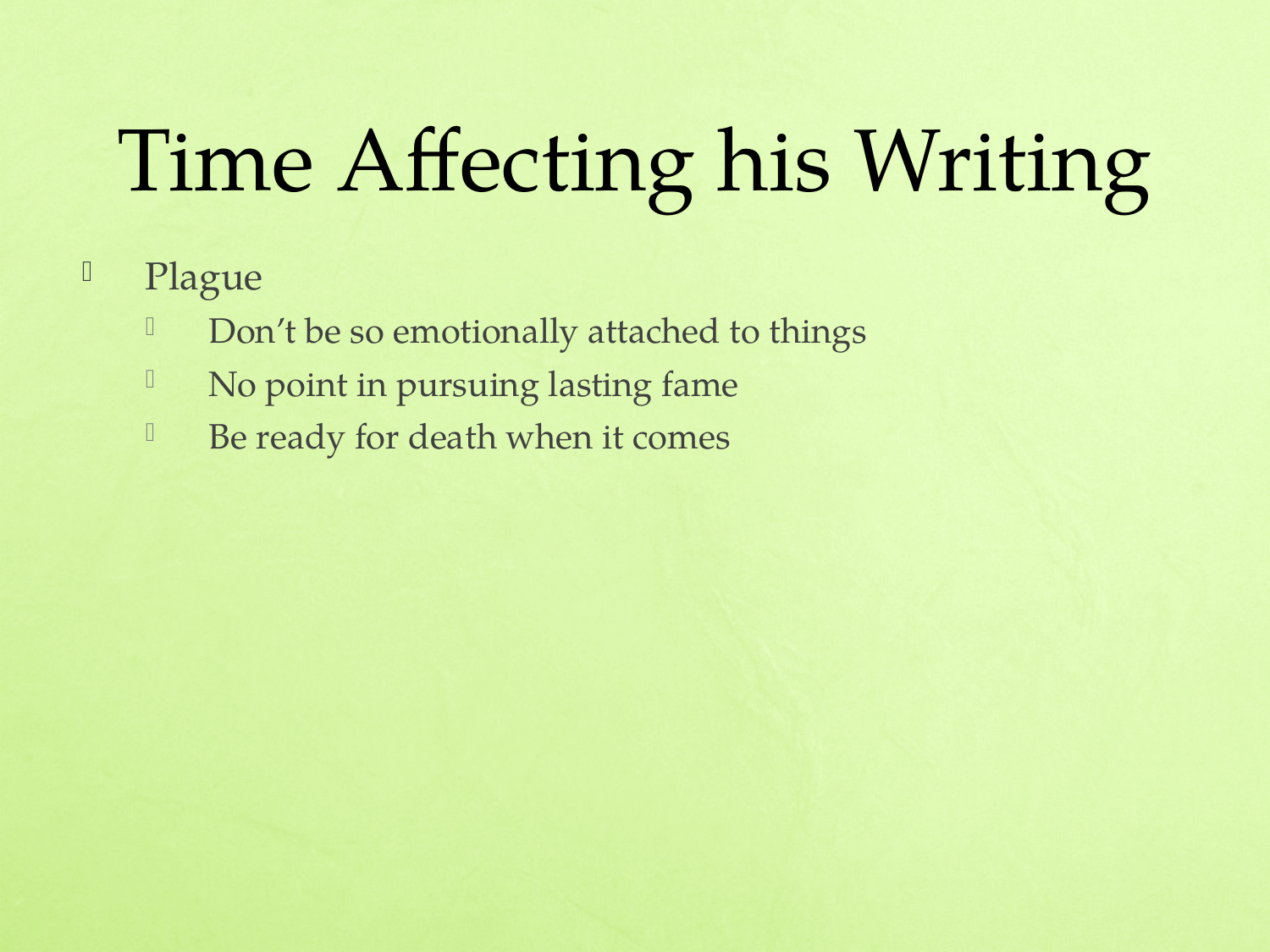

# Time Affecting his Writing
Plague
Don’t be so emotionally attached to things
No point in pursuing lasting fame
Be ready for death when it comes